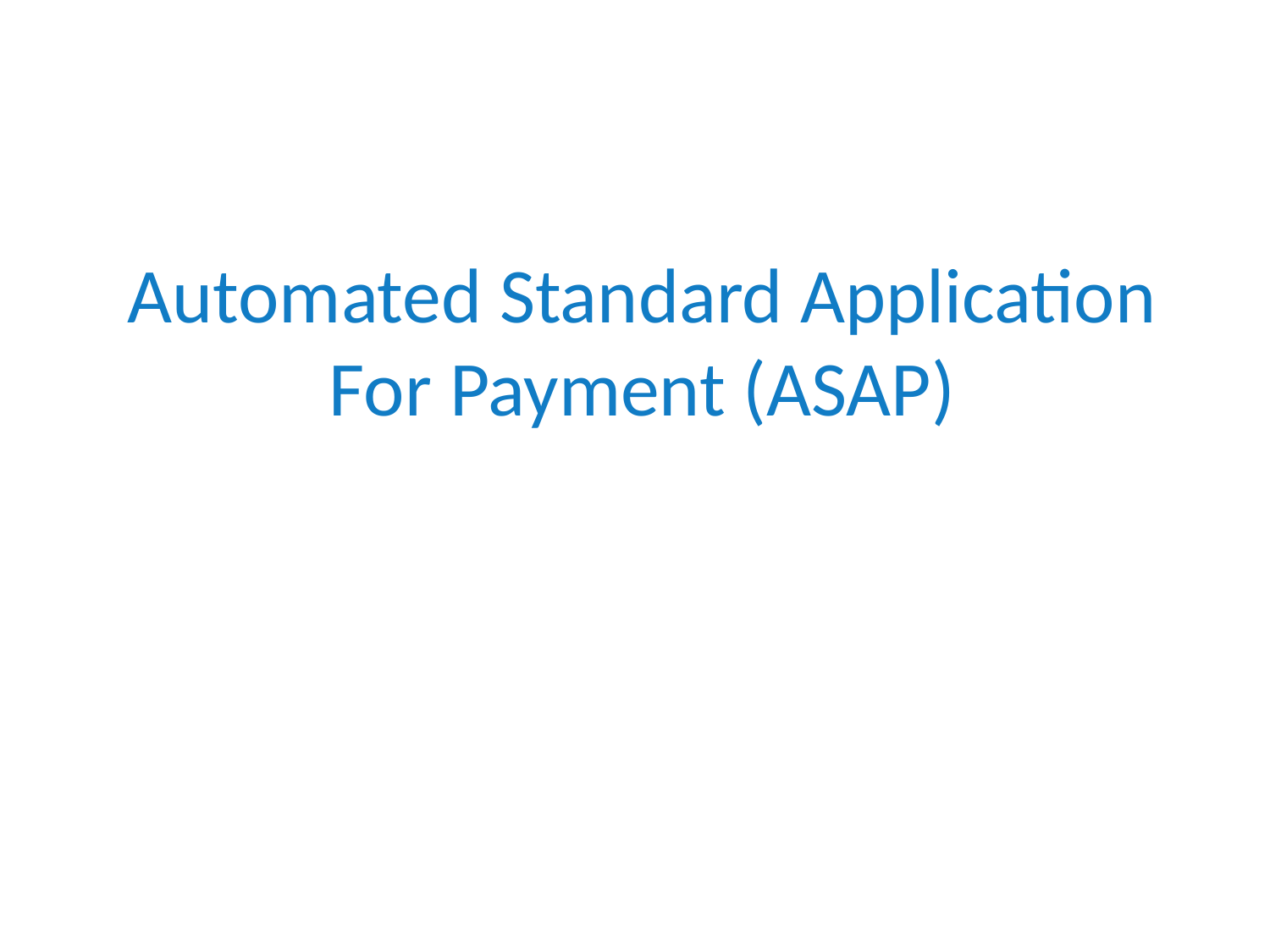

# Automated Standard Application For Payment (ASAP)